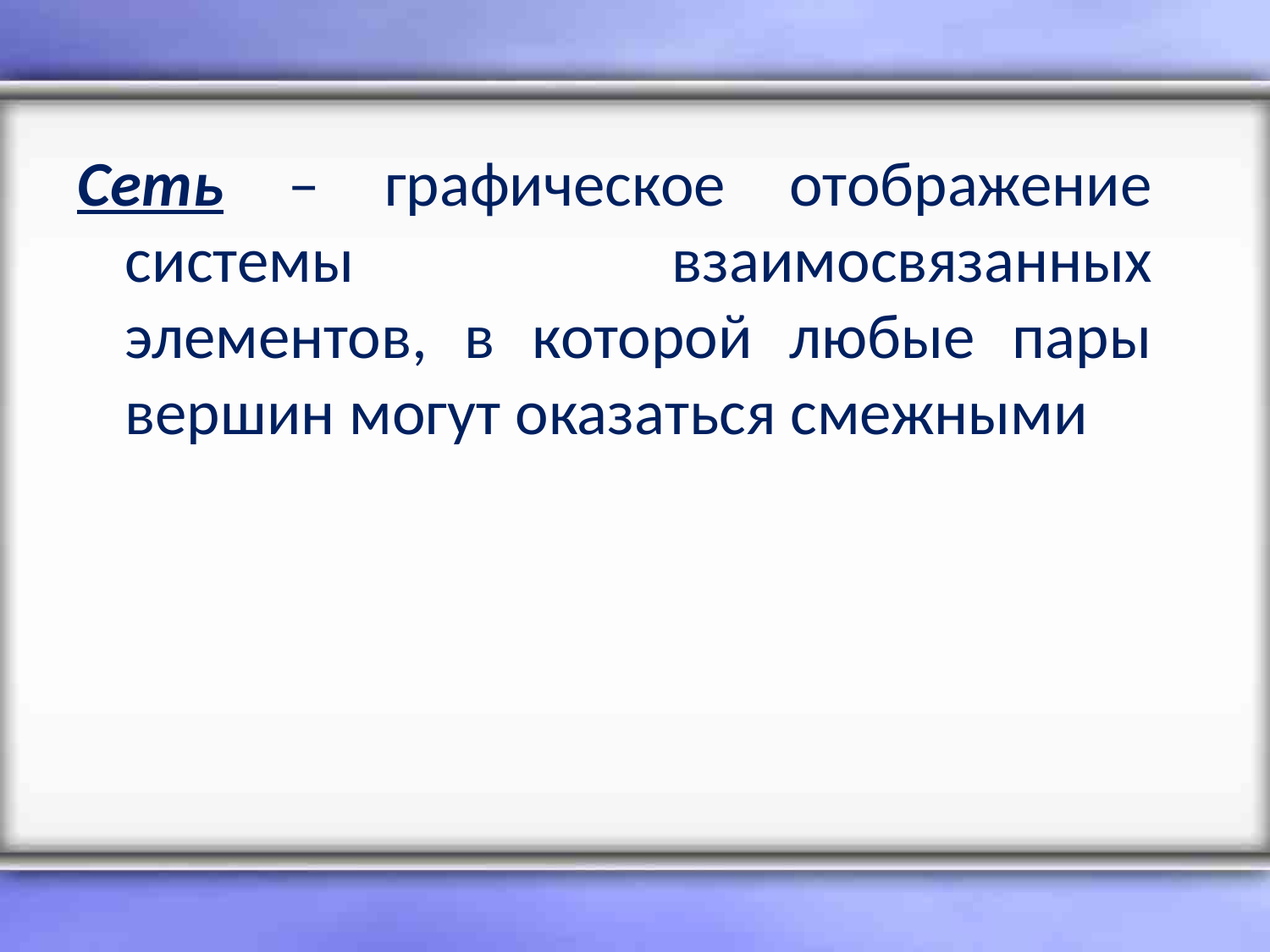

Сеть – графическое отображение системы взаимосвязанных элементов, в которой любые пары вершин могут оказаться смежными